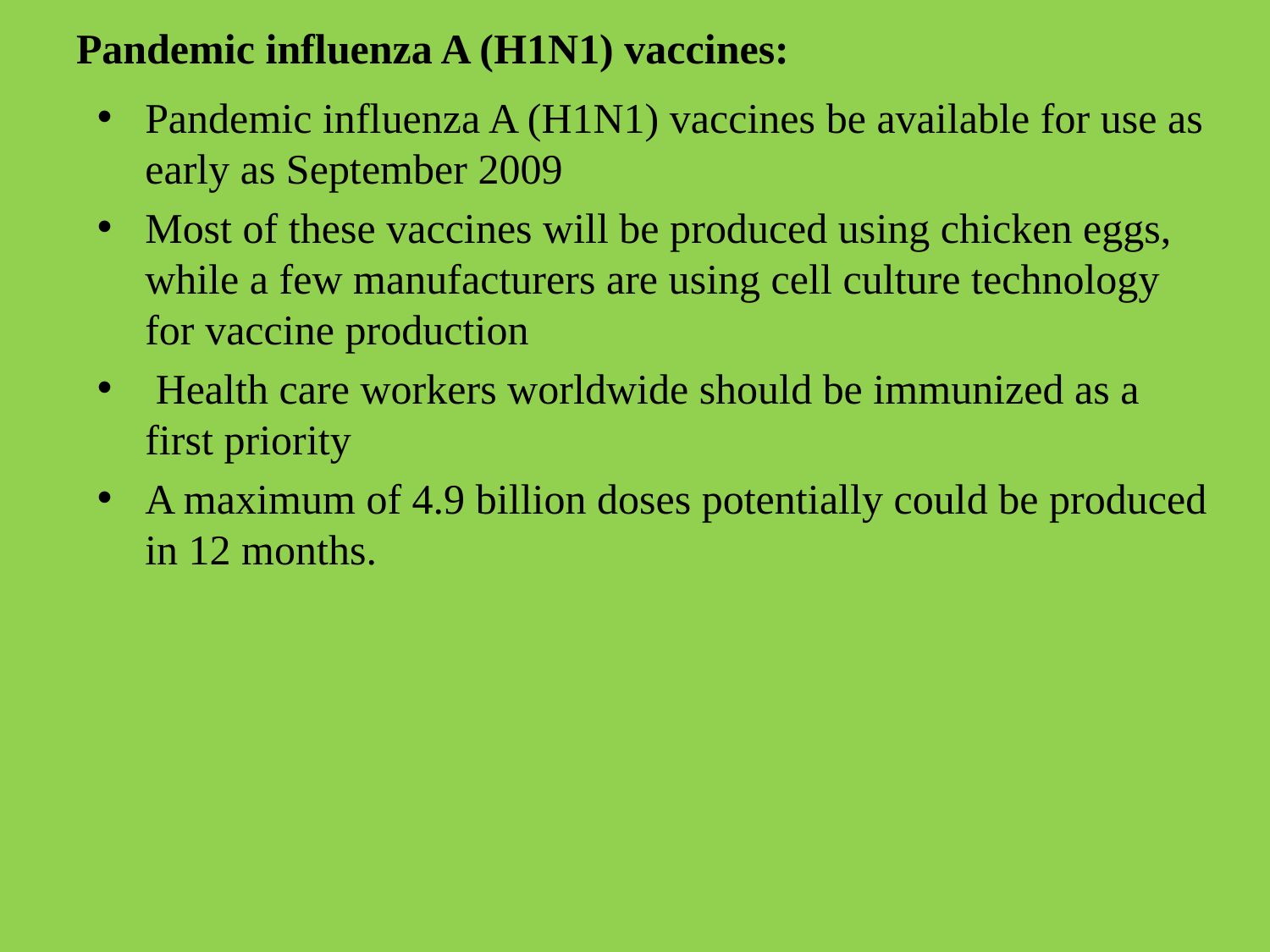

# Pandemic influenza A (H1N1) vaccines:
Pandemic influenza A (H1N1) vaccines be available for use as early as September 2009
Most of these vaccines will be produced using chicken eggs, while a few manufacturers are using cell culture technology for vaccine production
 Health care workers worldwide should be immunized as a first priority
A maximum of 4.9 billion doses potentially could be produced in 12 months.